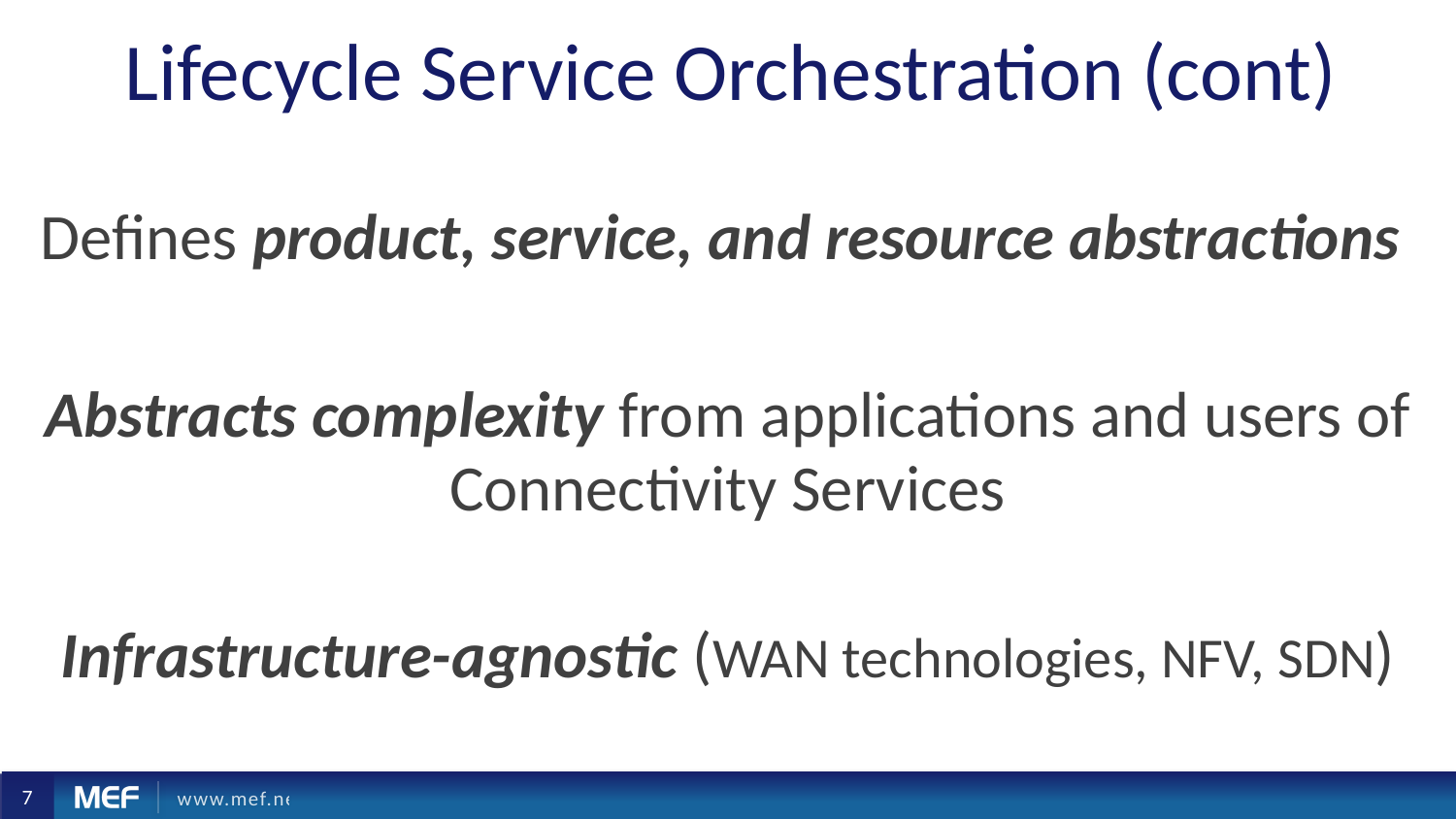

# Lifecycle Service Orchestration (cont)
Defines product, service, and resource abstractions

Abstracts complexity from applications and users of Connectivity Services

Infrastructure-agnostic (WAN technologies, NFV, SDN)

7